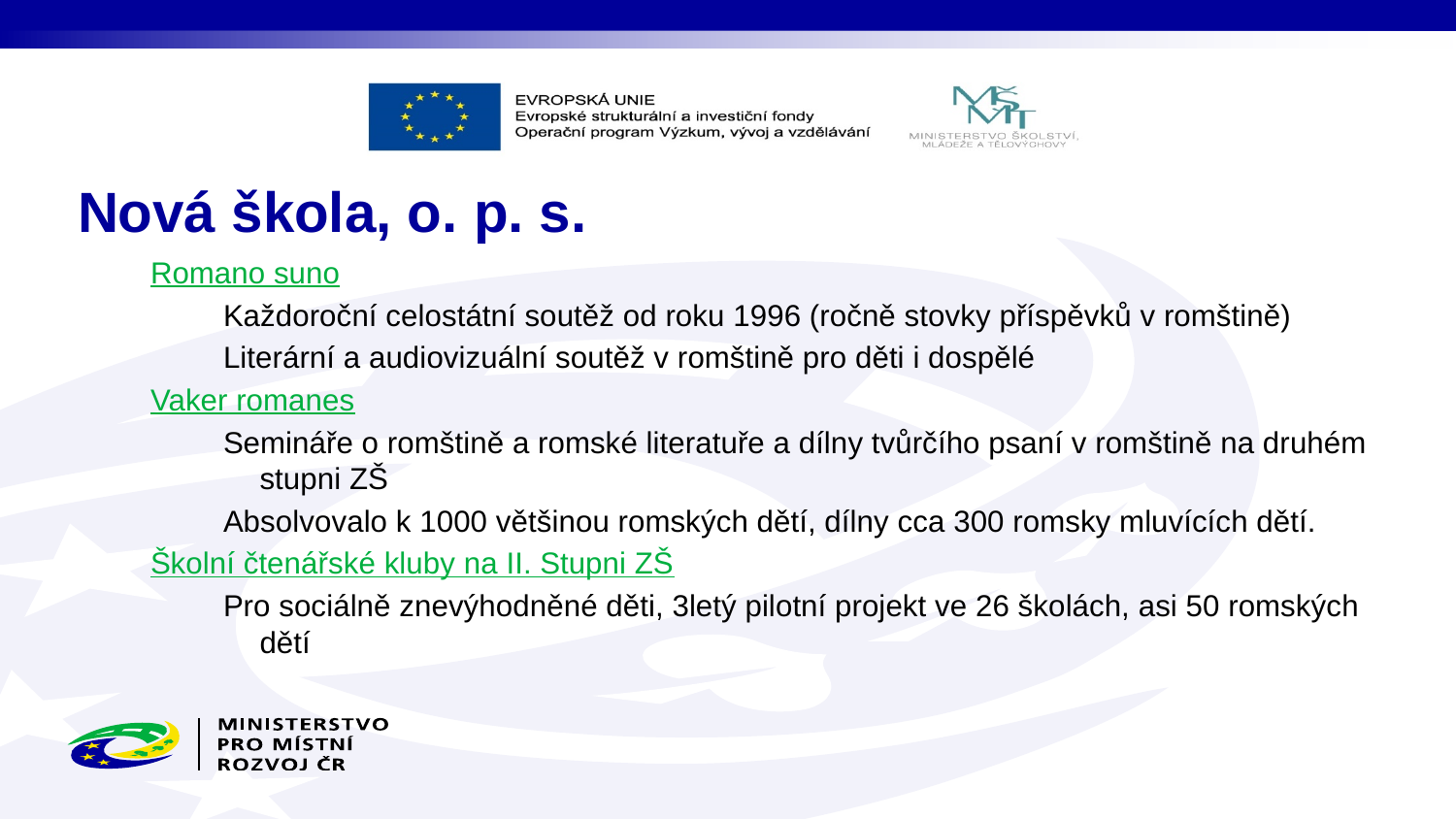

# Nová škola, o. p. s.
Romano suno
Každoroční celostátní soutěž od roku 1996 (ročně stovky příspěvků v romštině)
Literární a audiovizuální soutěž v romštině pro děti i dospělé
Vaker romanes
Semináře o romštině a romské literatuře a dílny tvůrčího psaní v romštině na druhém stupni ZŠ
Absolvovalo k 1000 většinou romských dětí, dílny cca 300 romsky mluvících dětí.
Školní čtenářské kluby na II. Stupni ZŠ
Pro sociálně znevýhodněné děti, 3letý pilotní projekt ve 26 školách, asi 50 romských dětí